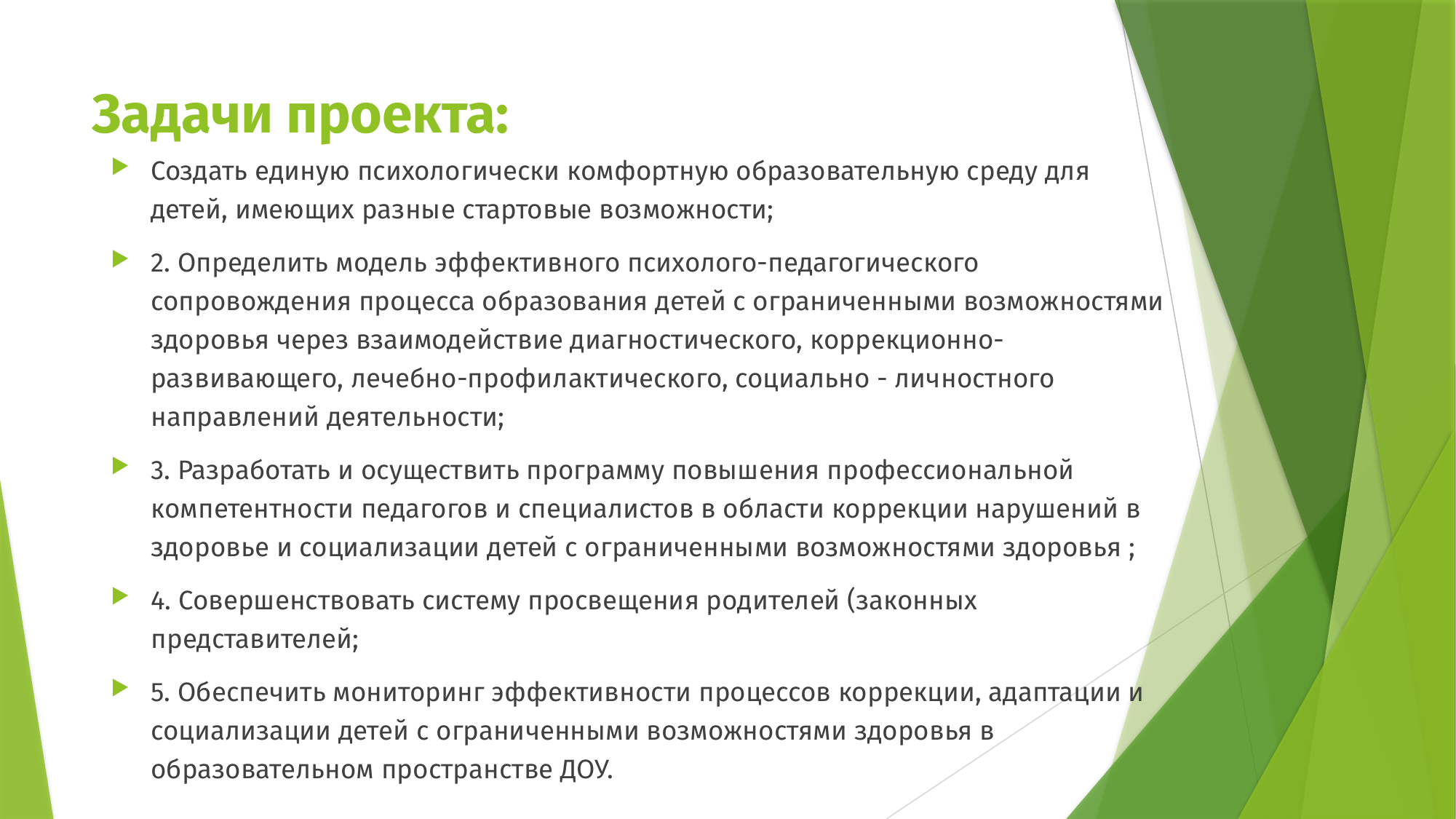

# Задачи проекта:
Создать единую психологически комфортную образовательную среду для детей, имеющих разные стартовые возможности;
2. Определить модель эффективного психолого-педагогического сопровождения процесса образования детей с ограниченными возможностями здоровья через взаимодействие диагностического, коррекционно-развивающего, лечебно-профилактического, социально - личностного направлений деятельности;
3. Разработать и осуществить программу повышения профессиональной компетентности педагогов и специалистов в области коррекции нарушений в здоровье и социализации детей с ограниченными возможностями здоровья ;
4. Совершенствовать систему просвещения родителей (законных представителей;
5. Обеспечить мониторинг эффективности процессов коррекции, адаптации и социализации детей с ограниченными возможностями здоровья в образовательном пространстве ДОУ.